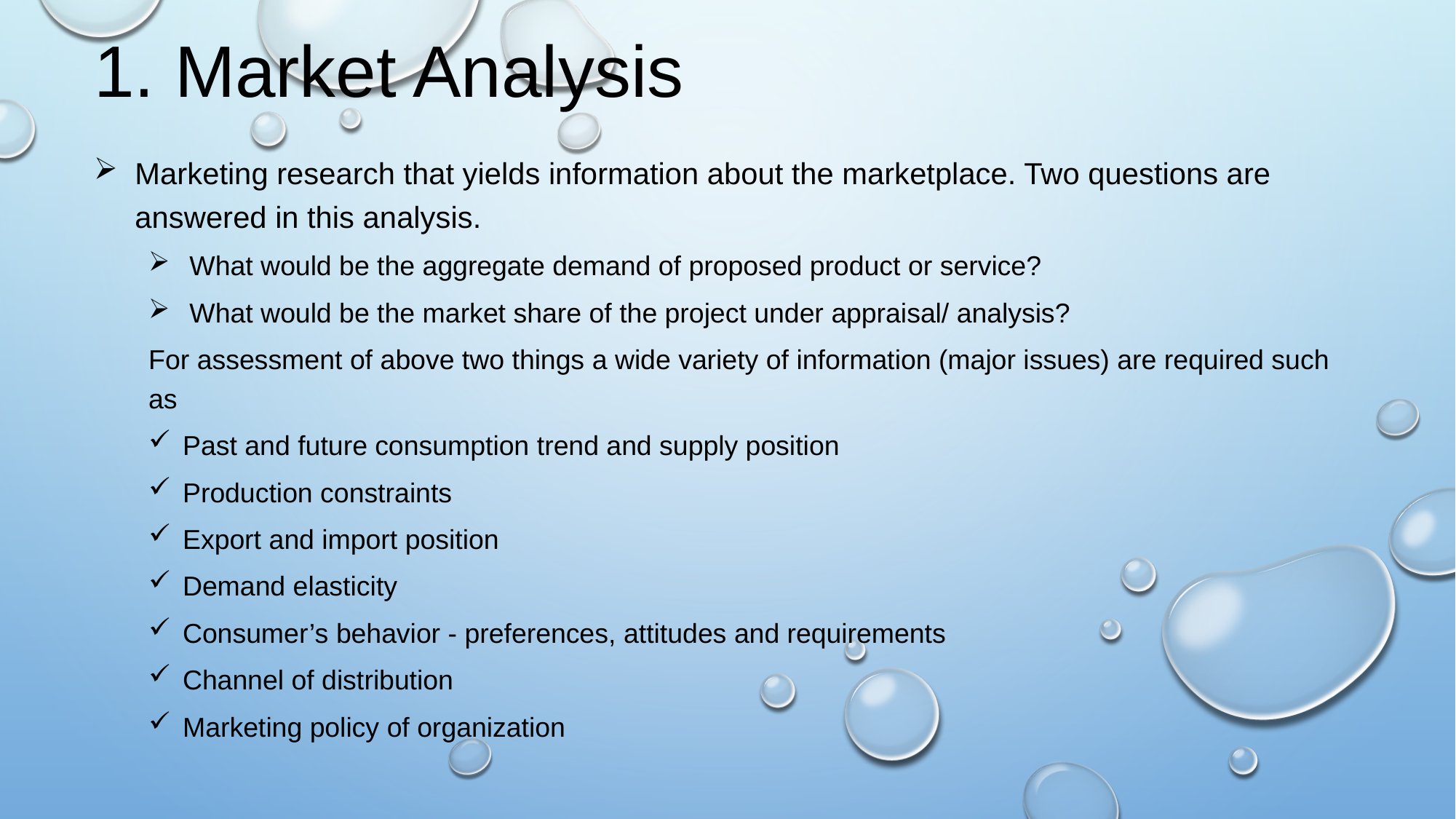

# 1. Market Analysis
Marketing research that yields information about the marketplace. Two questions are answered in this analysis.
What would be the aggregate demand of proposed product or service?
What would be the market share of the project under appraisal/ analysis?
For assessment of above two things a wide variety of information (major issues) are required such  as
Past and future consumption trend and supply position
Production constraints
Export and import position
Demand elasticity
Consumer’s behavior - preferences, attitudes and requirements
Channel of distribution
Marketing policy of organization